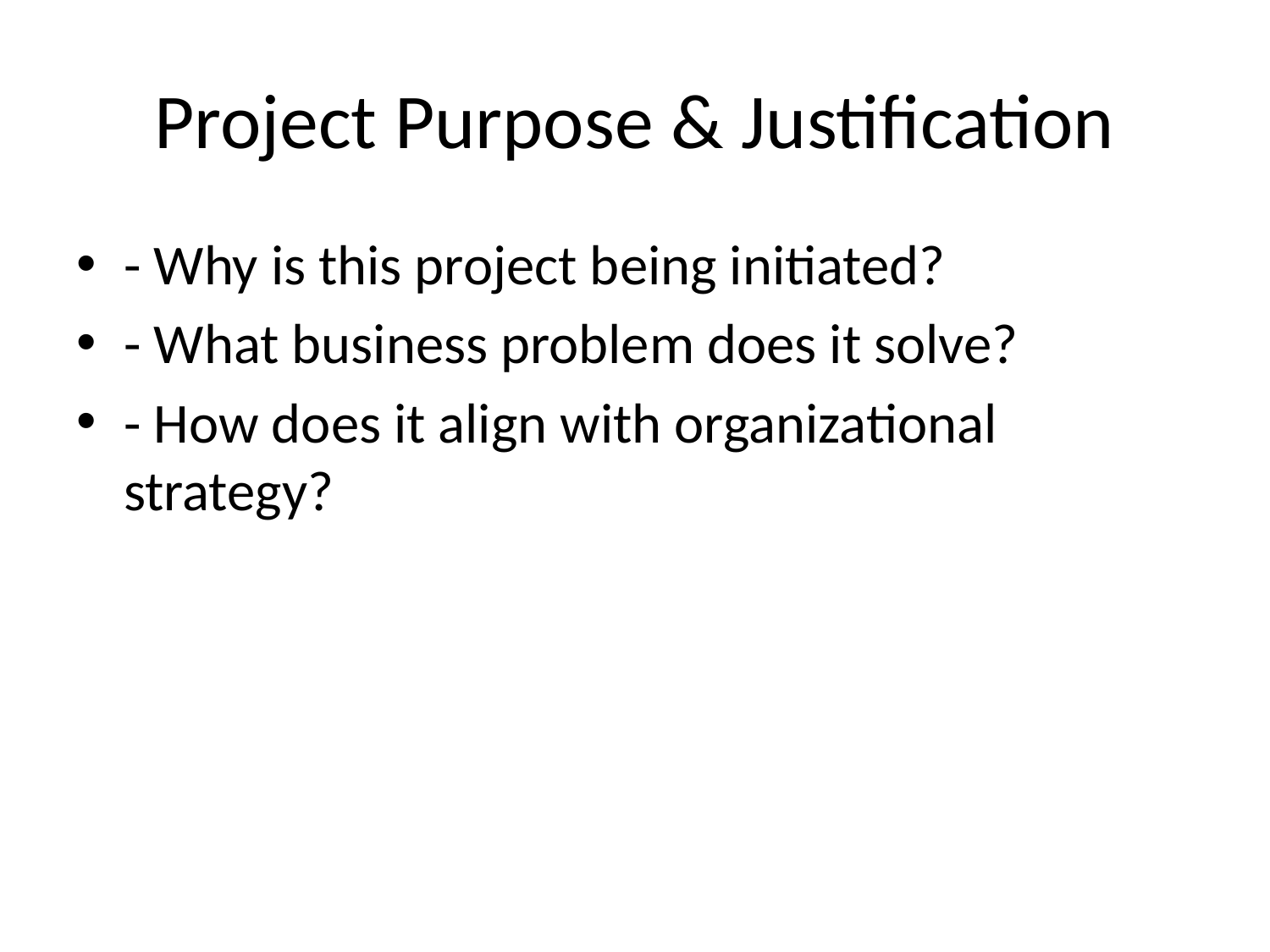

# Project Purpose & Justification
- Why is this project being initiated?
- What business problem does it solve?
- How does it align with organizational strategy?